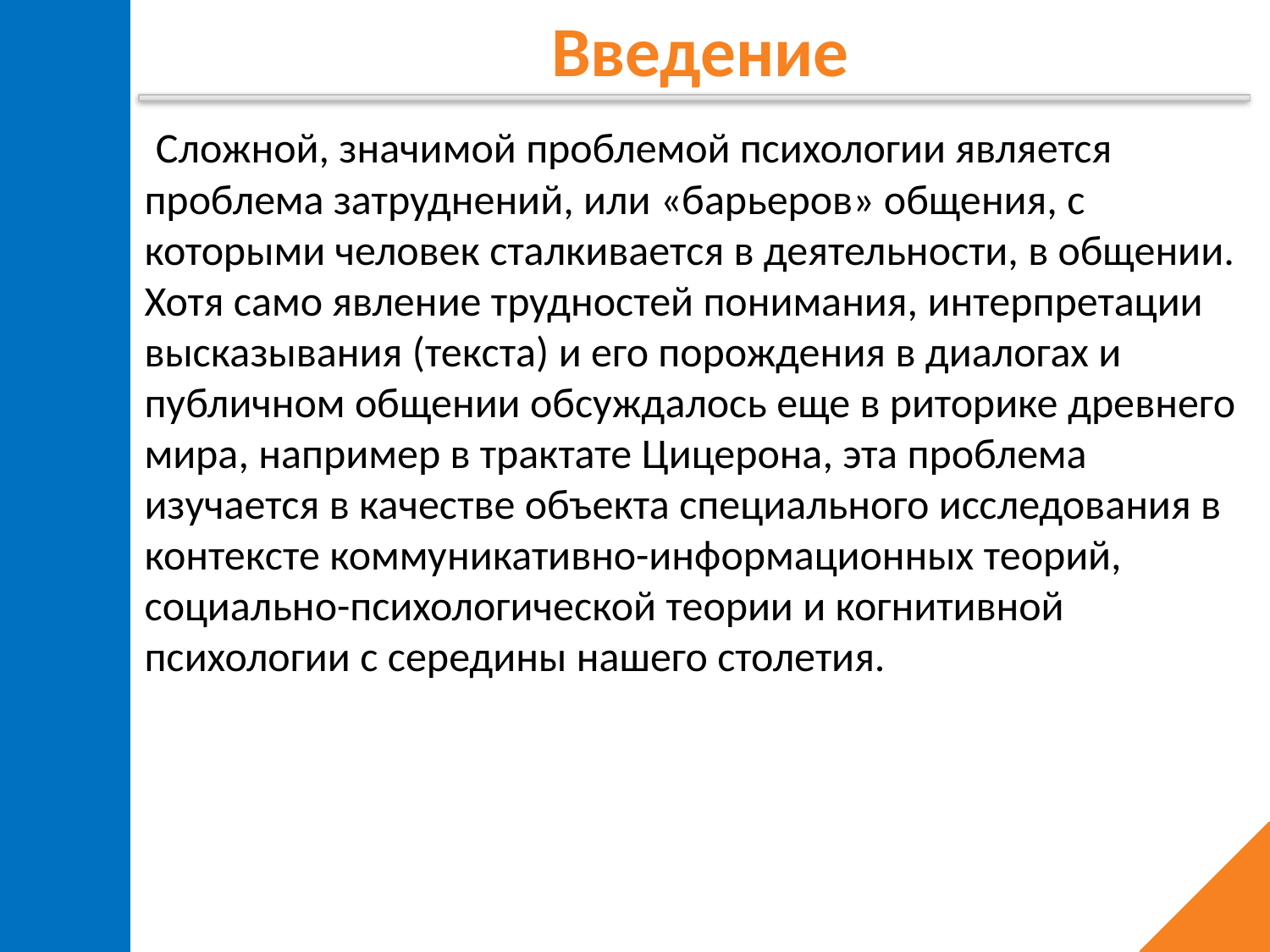

Введение

 Сложной, значимой проблемой психологии является проблема затруднений, или «барьеров» общения, с которыми человек сталкивается в деятельности, в общении. Хотя само явление трудностей понимания, интерпретации высказывания (текста) и его порождения в диалогах и публичном общении обсуждалось еще в риторике древнего мира, например в трактате Цицерона, эта проблема изучается в качестве объекта специального исследования в контексте коммуникативно-информационных теорий, социально-психологической теории и когнитивной психологии с середины нашего столетия.